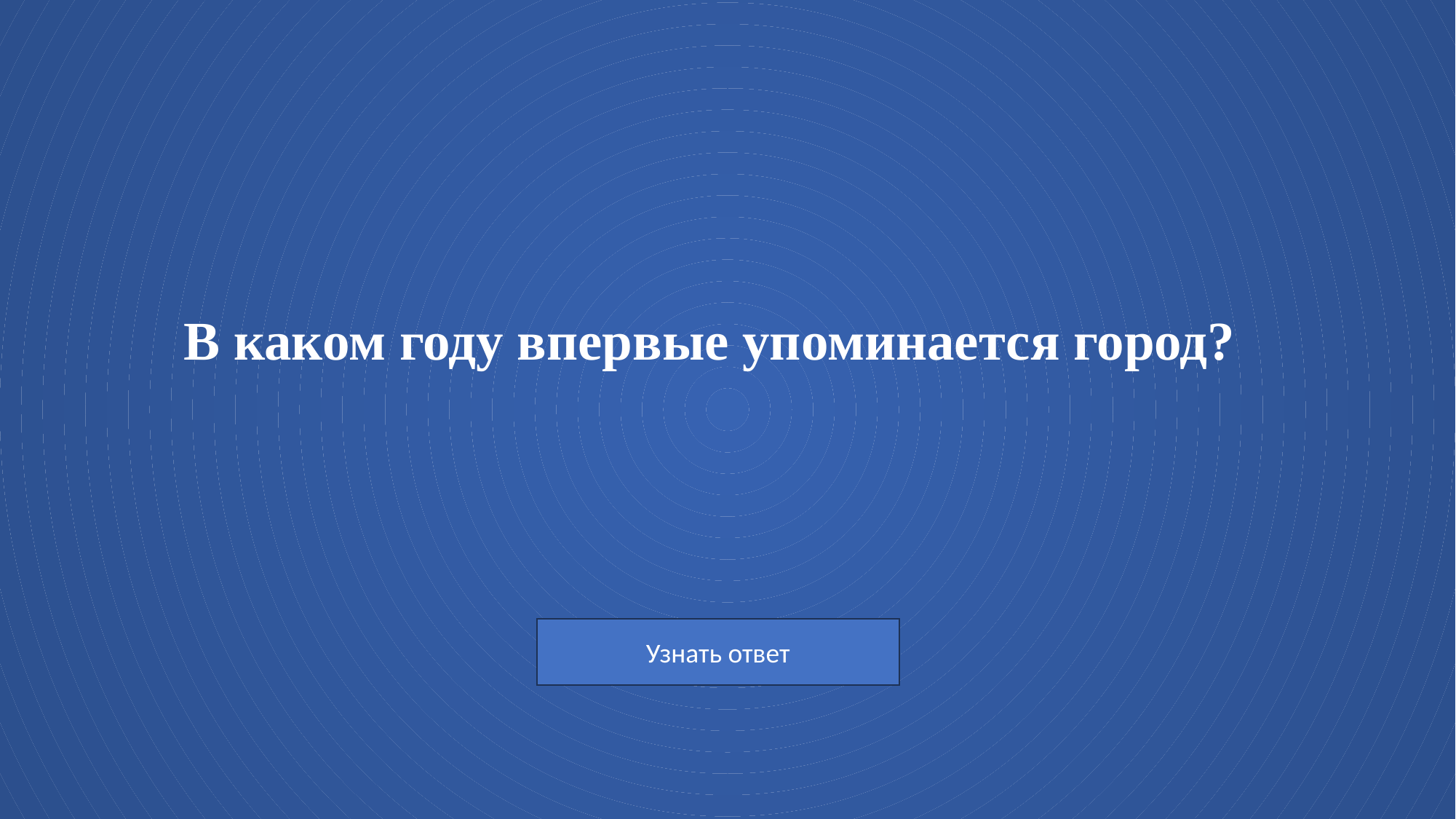

# В каком году впервые упоминается город?